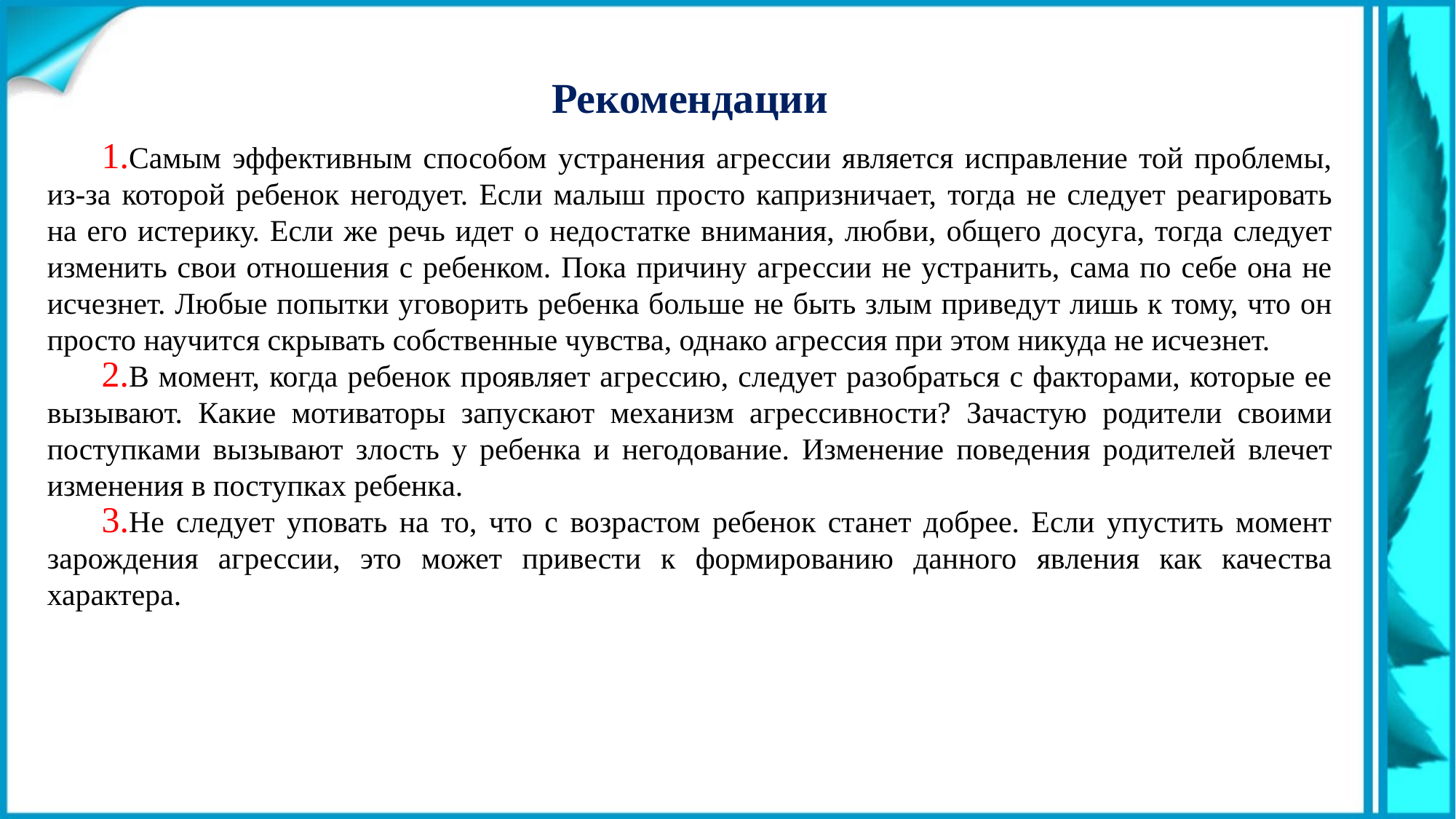

Рекомендации

Самым эффективным способом устранения агрессии является исправление той проблемы, из-за которой ребенок негодует. Если малыш просто капризничает, тогда не следует реагировать на его истерику. Если же речь идет о недостатке внимания, любви, общего досуга, тогда следует изменить свои отношения с ребенком. Пока причину агрессии не устранить, сама по себе она не исчезнет. Любые попытки уговорить ребенка больше не быть злым приведут лишь к тому, что он просто научится скрывать собственные чувства, однако агрессия при этом никуда не исчезнет.
В момент, когда ребенок проявляет агрессию, следует разобраться с факторами, которые ее вызывают. Какие мотиваторы запускают механизм агрессивности? Зачастую родители своими поступками вызывают злость у ребенка и негодование. Изменение поведения родителей влечет изменения в поступках ребенка.
Не следует уповать на то, что с возрастом ребенок станет добрее. Если упустить момент зарождения агрессии, это может привести к формированию данного явления как качества характера.